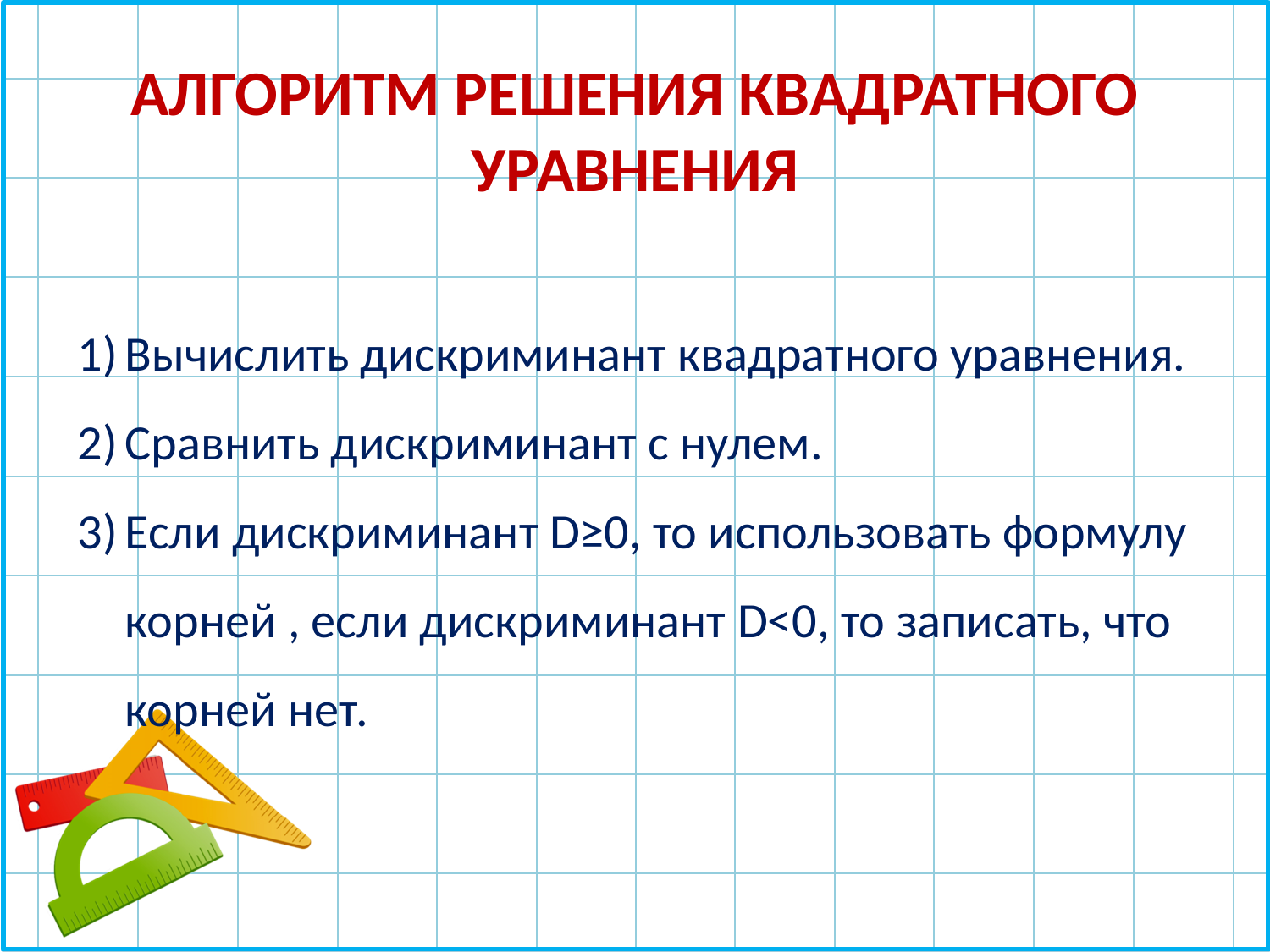

АЛГОРИТМ РЕШЕНИЯ КВАДРАТНОГО УРАВНЕНИЯ
Вычислить дискриминант квадратного уравнения.
Сравнить дискриминант с нулем.
Если дискриминант D≥0, то использовать формулу корней , если дискриминант D<0, то записать, что корней нет.